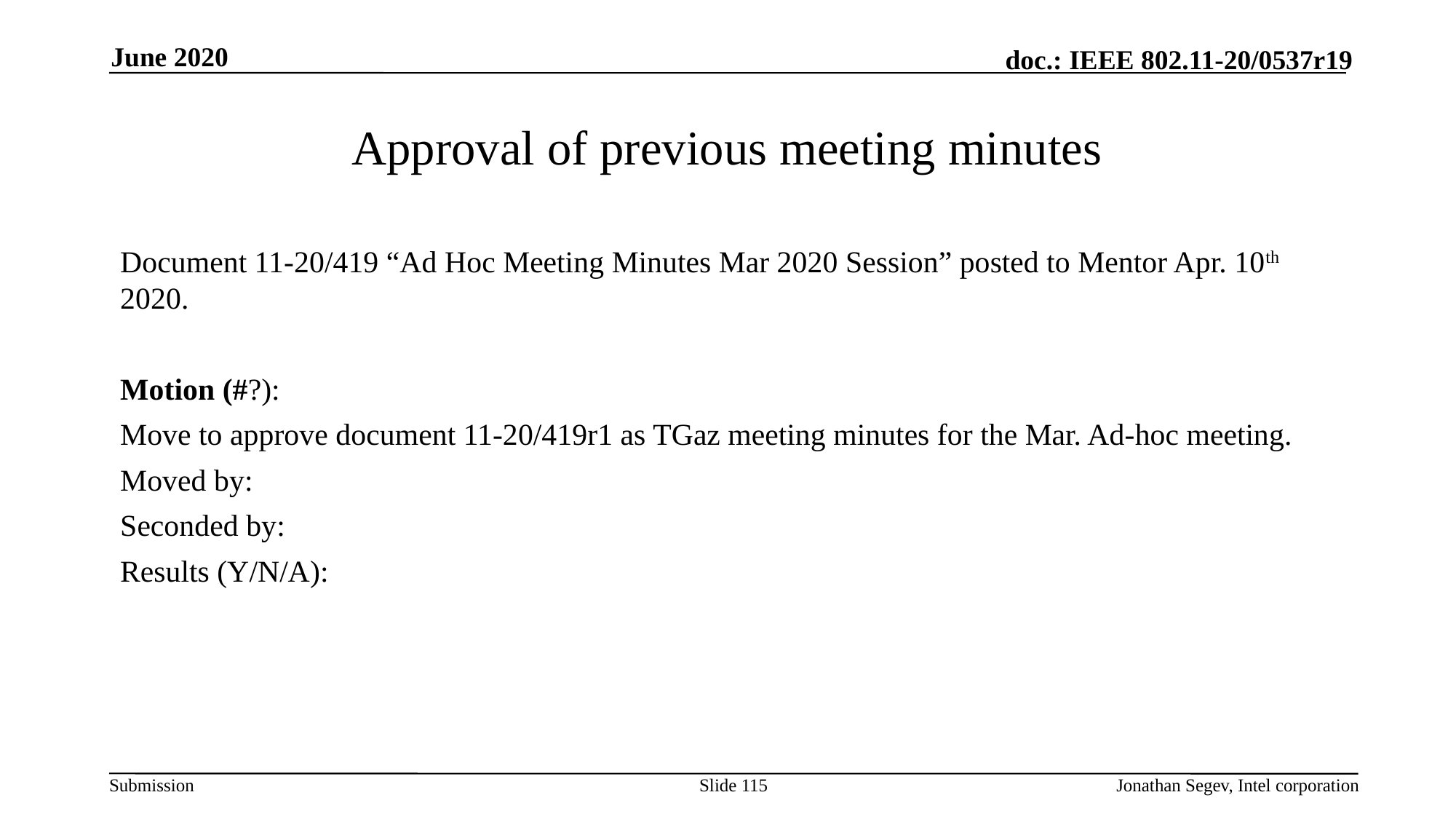

June 2020
# Approval of previous meeting minutes
Document 11-20/419 “Ad Hoc Meeting Minutes Mar 2020 Session” posted to Mentor Apr. 10th 2020.

Motion (#?):
Move to approve document 11-20/419r1 as TGaz meeting minutes for the Mar. Ad-hoc meeting.
Moved by:
Seconded by:
Results (Y/N/A):

Slide 115
Jonathan Segev, Intel corporation